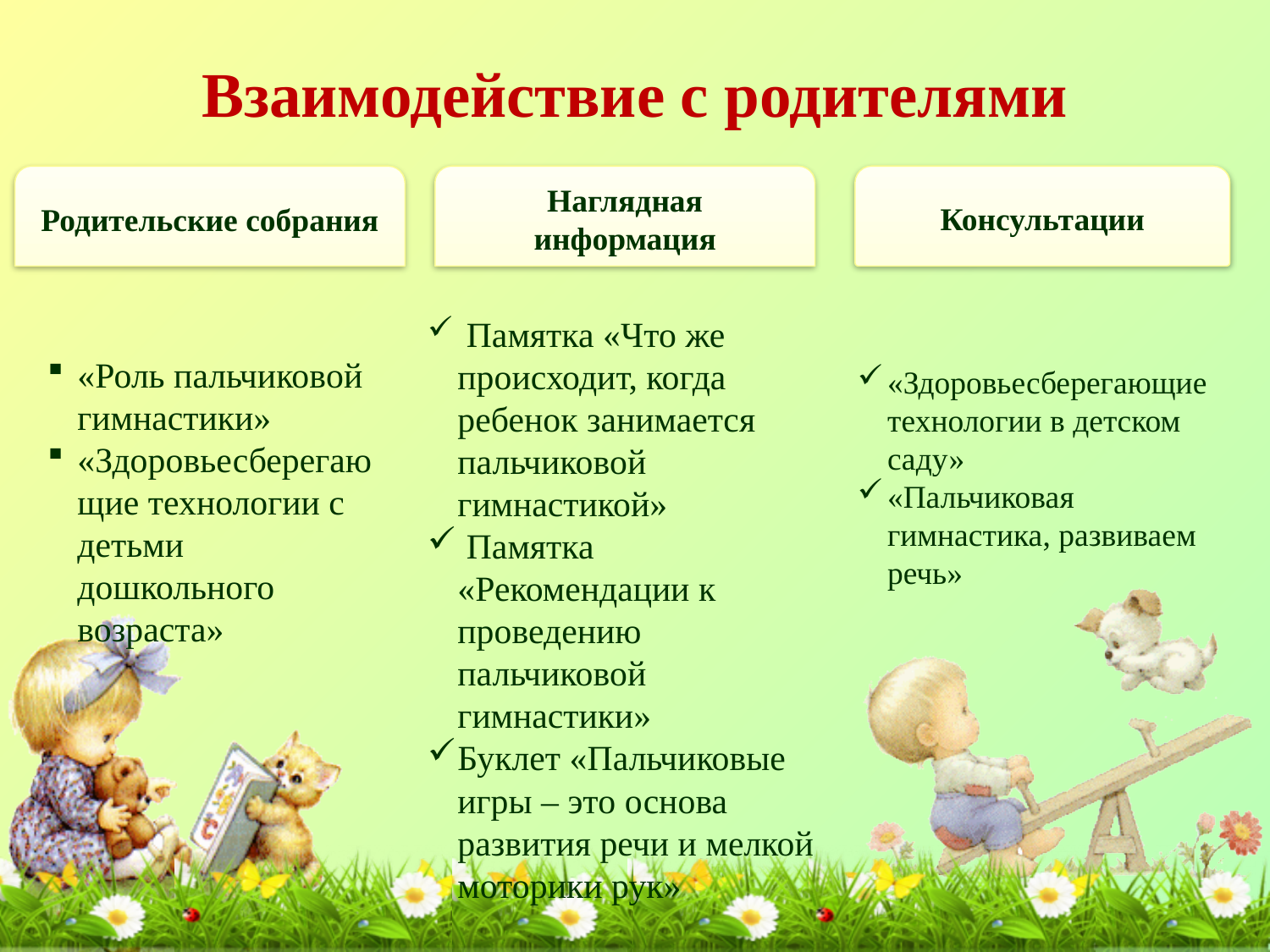

# Взаимодействие с родителями
Родительские собрания
Наглядная информация
Консультации
 Памятка «Что же происходит, когда ребенок занимается пальчиковой гимнастикой»
 Памятка «Рекомендации к проведению пальчиковой гимнастики»
Буклет «Пальчиковые игры – это основа  развития речи и мелкой моторики рук»
«Роль пальчиковой гимнастики»
«Здоровьесберегающие технологии с детьми дошкольного возраста»
«Здоровьесберегающие технологии в детском саду»
«Пальчиковая гимнастика, развиваем речь»